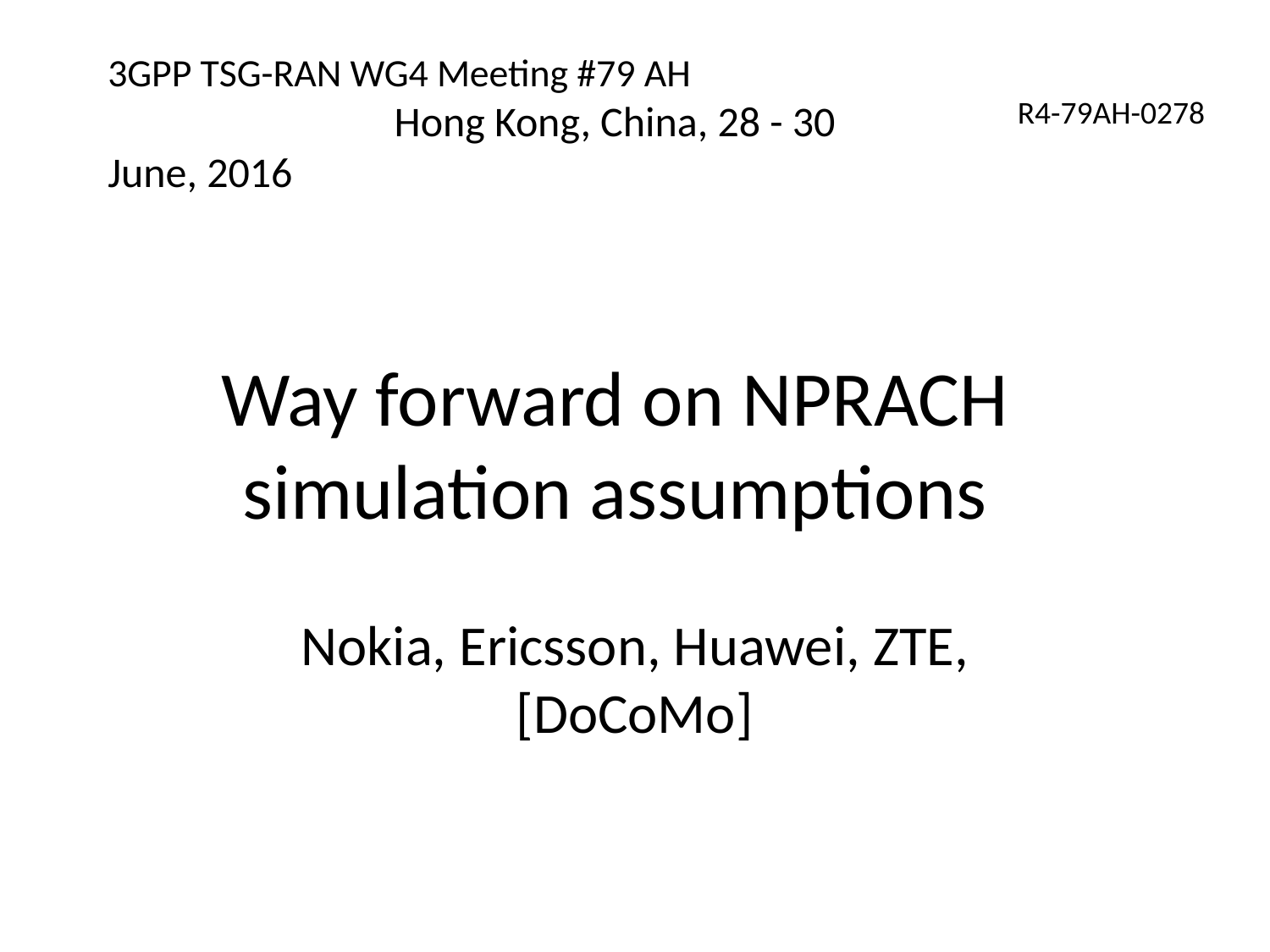

# 3GPP TSG-RAN WG4 Meeting #79 AH	                                               Hong Kong, China, 28 - 30 June, 2016
R4-79AH-0278
Way forward on NPRACH simulation assumptions
Nokia, Ericsson, Huawei, ZTE, [DoCoMo]